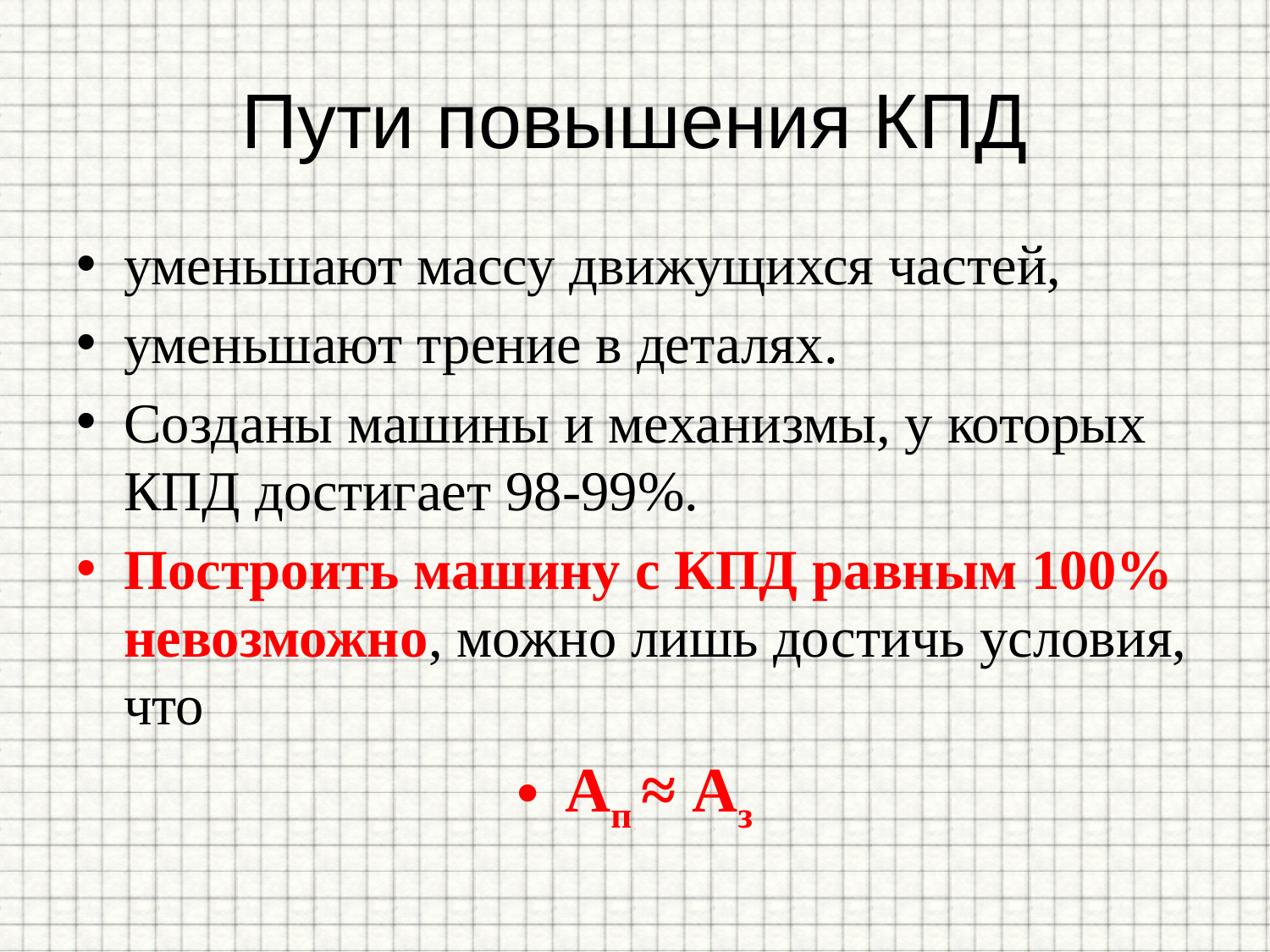

# Пути повышения КПД
уменьшают массу движущихся частей,
уменьшают трение в деталях.
Созданы машины и механизмы, у которых КПД достигает 98-99%.
Построить машину с КПД равным 100% невозможно, можно лишь достичь условия, что
Ап ≈ Аз